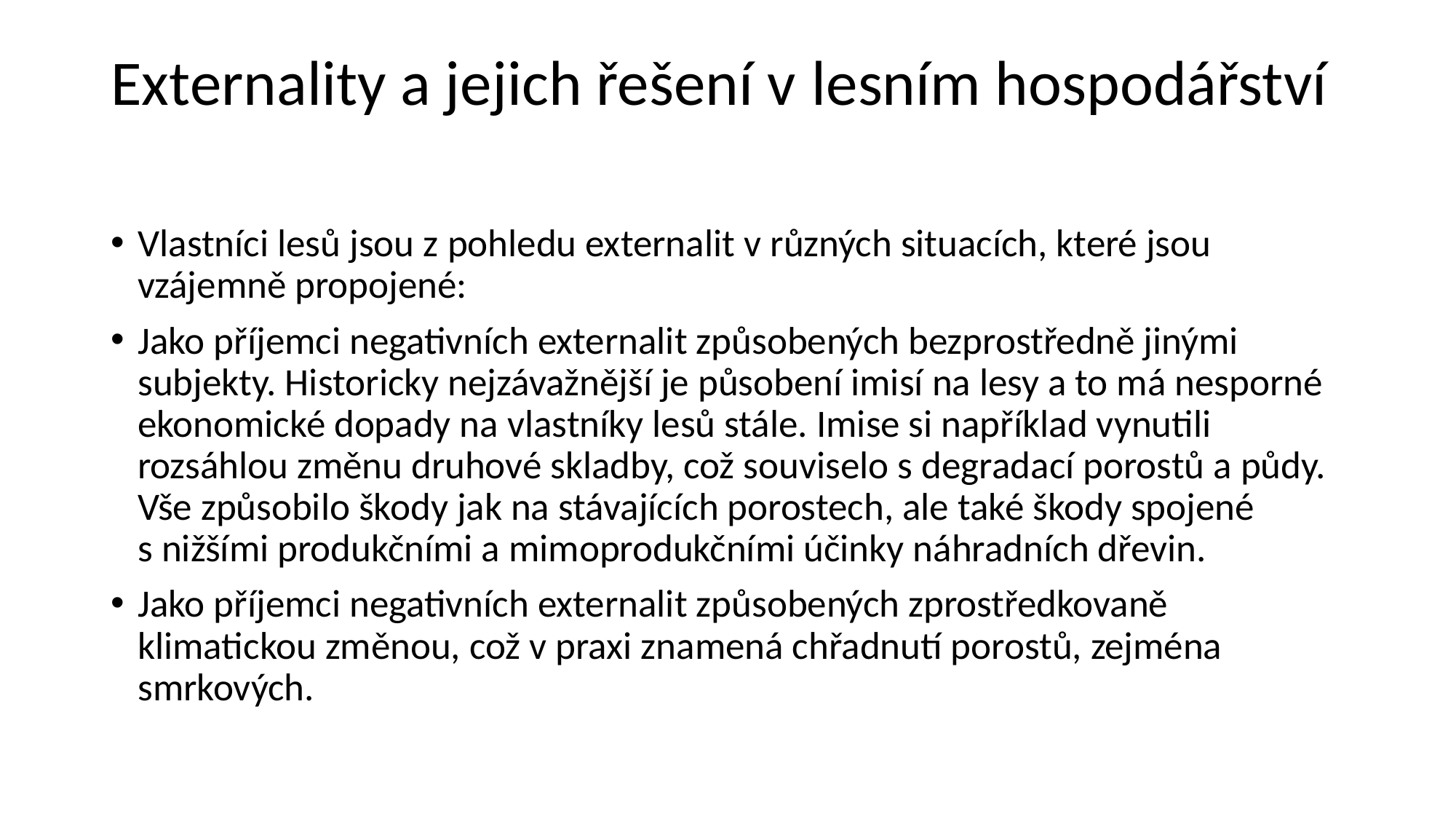

# Externality a jejich řešení v lesním hospodářství
Vlastníci lesů jsou z pohledu externalit v různých situacích, které jsou vzájemně propojené:
Jako příjemci negativních externalit způsobených bezprostředně jinými subjekty. Historicky nejzávažnější je působení imisí na lesy a to má nesporné ekonomické dopady na vlastníky lesů stále. Imise si například vynutili rozsáhlou změnu druhové skladby, což souviselo s degradací porostů a půdy. Vše způsobilo škody jak na stávajících porostech, ale také škody spojené s nižšími produkčními a mimoprodukčními účinky náhradních dřevin.
Jako příjemci negativních externalit způsobených zprostředkovaně klimatickou změnou, což v praxi znamená chřadnutí porostů, zejména smrkových.